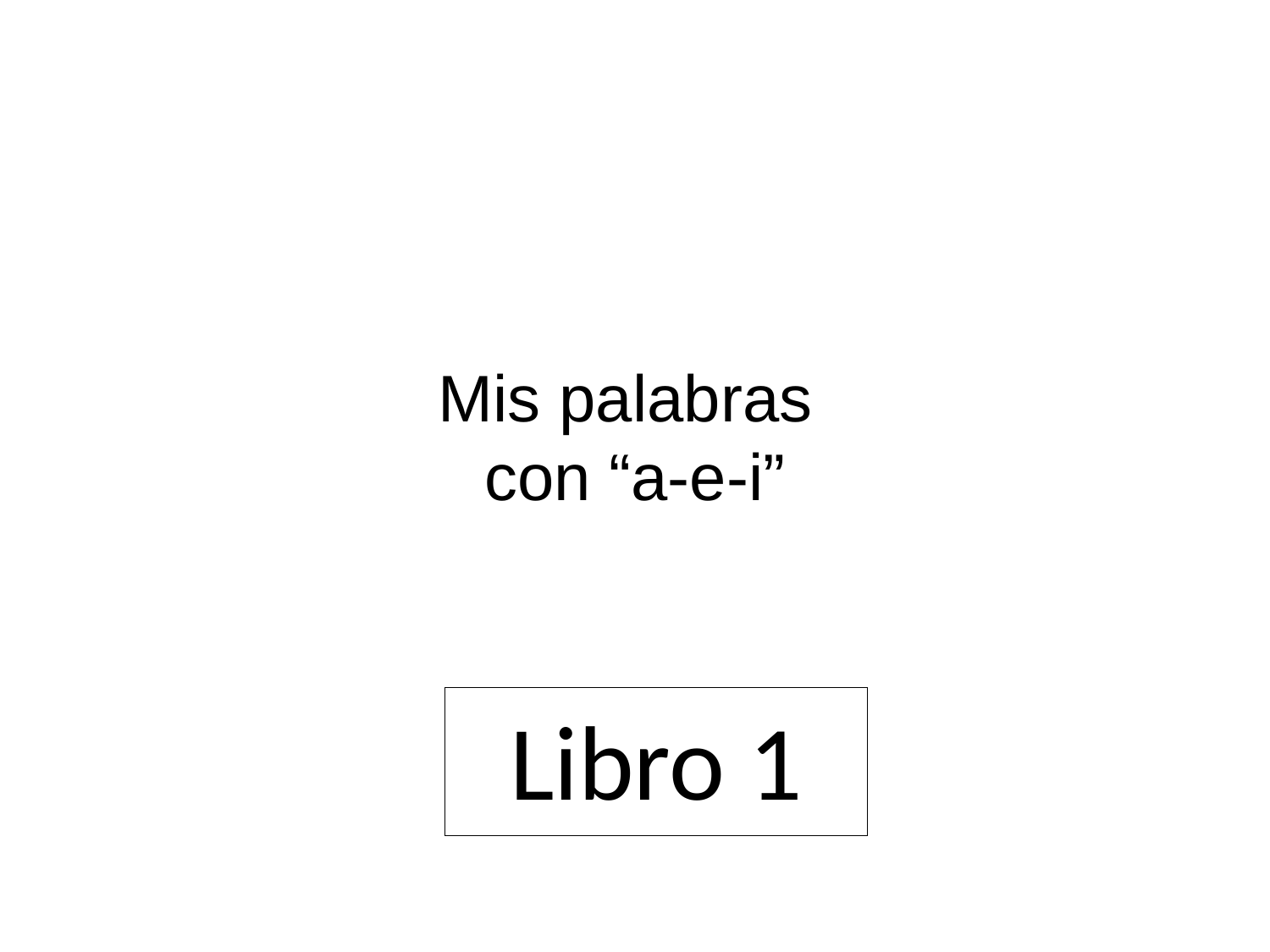

# Mis palabras con “a-e-i”
Libro 1